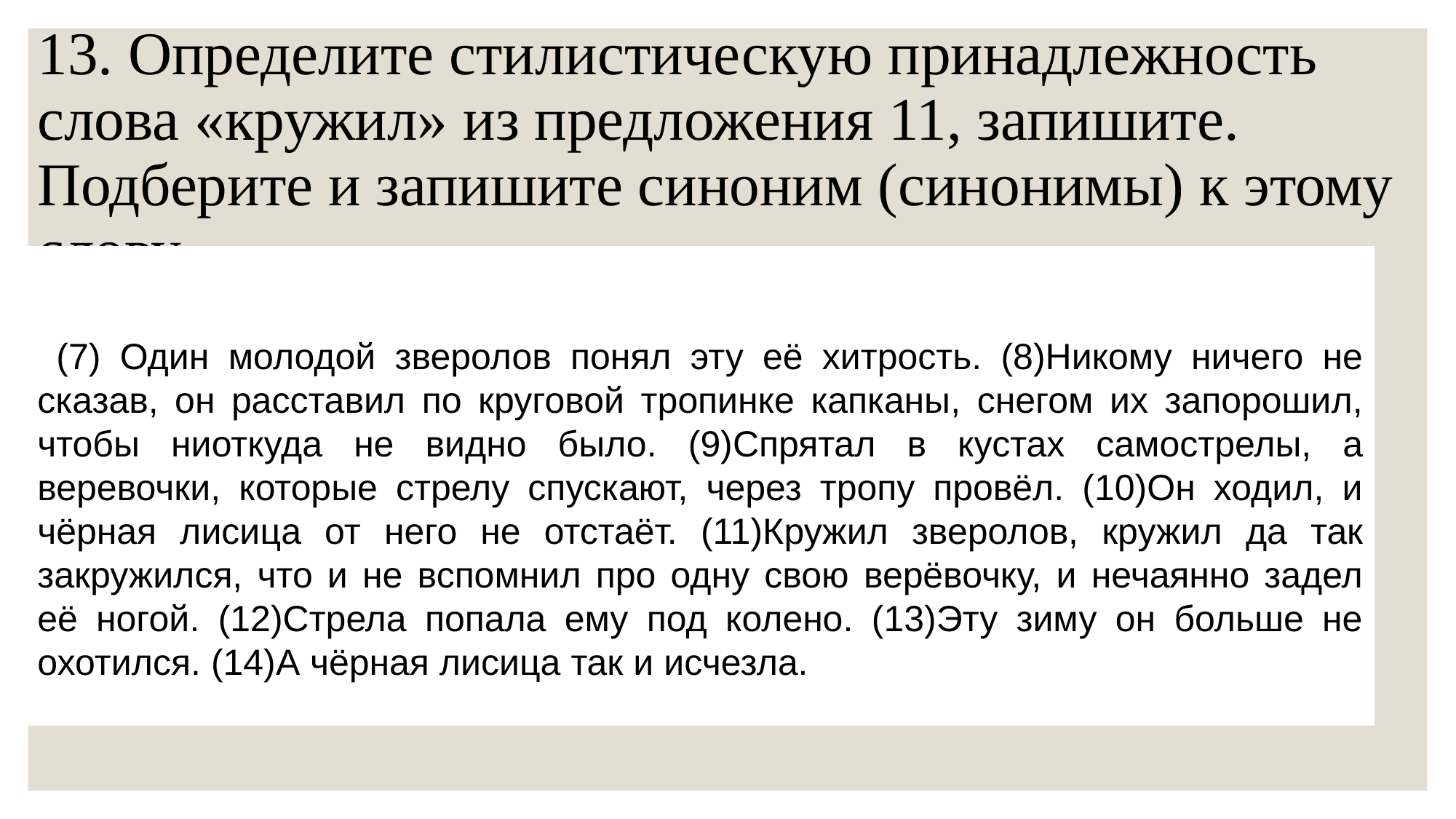

# 13. Определите стилистическую принадлежность слова «кружил» из предложения 11, запишите. Подберите и запишите синоним (синонимы) к этому слову.

(7) Один молодой зверолов понял эту её хитрость. (8)Никому ничего не сказав, он расставил по круговой тропинке капканы, снегом их запорошил, чтобы ниоткуда не видно было. (9)Спрятал в кустах самострелы, а веревочки, которые стрелу спускают, через тропу провёл. (10)Он ходил, и чёрная лисица от него не отстаёт. (11)Кружил зверолов, кружил да так закружился, что и не вспомнил про одну свою верёвочку, и нечаянно задел её ногой. (12)Стрела попала ему под колено. (13)Эту зиму он больше не охотился. (14)А чёрная лисица так и исчезла.